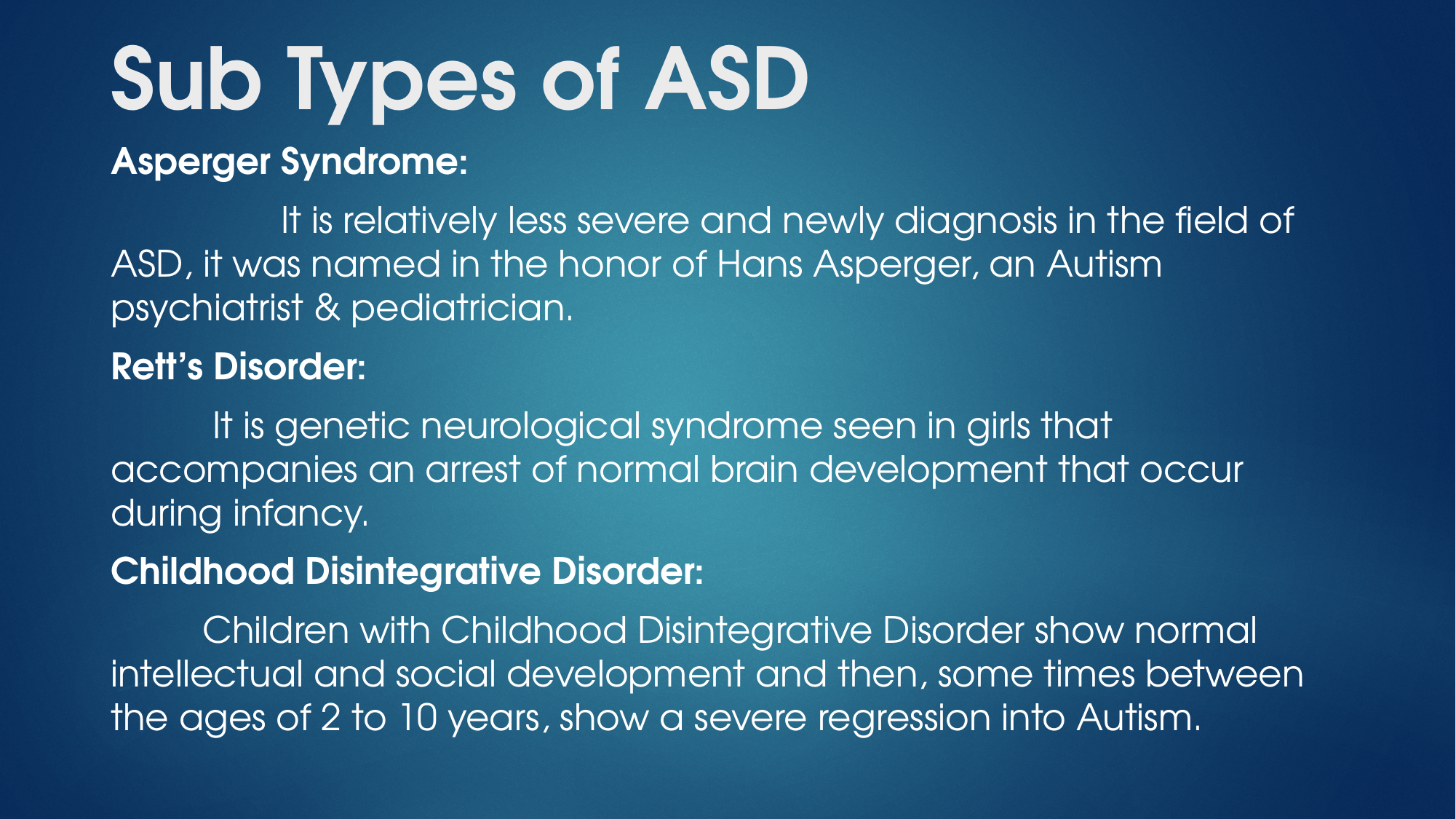

# Sub Types of ASD
Asperger Syndrome:
                 It is relatively less severe and newly diagnosis in the field of ASD, it was named in the honor of Hans Asperger, an Autism psychiatrist & pediatrician.
Rett’s Disorder:
          It is genetic neurological syndrome seen in girls that accompanies an arrest of normal brain development that occur during infancy.
Childhood Disintegrative Disorder:
         Children with Childhood Disintegrative Disorder show normal intellectual and social development and then, some times between the ages of 2 to 10 years, show a severe regression into Autism.